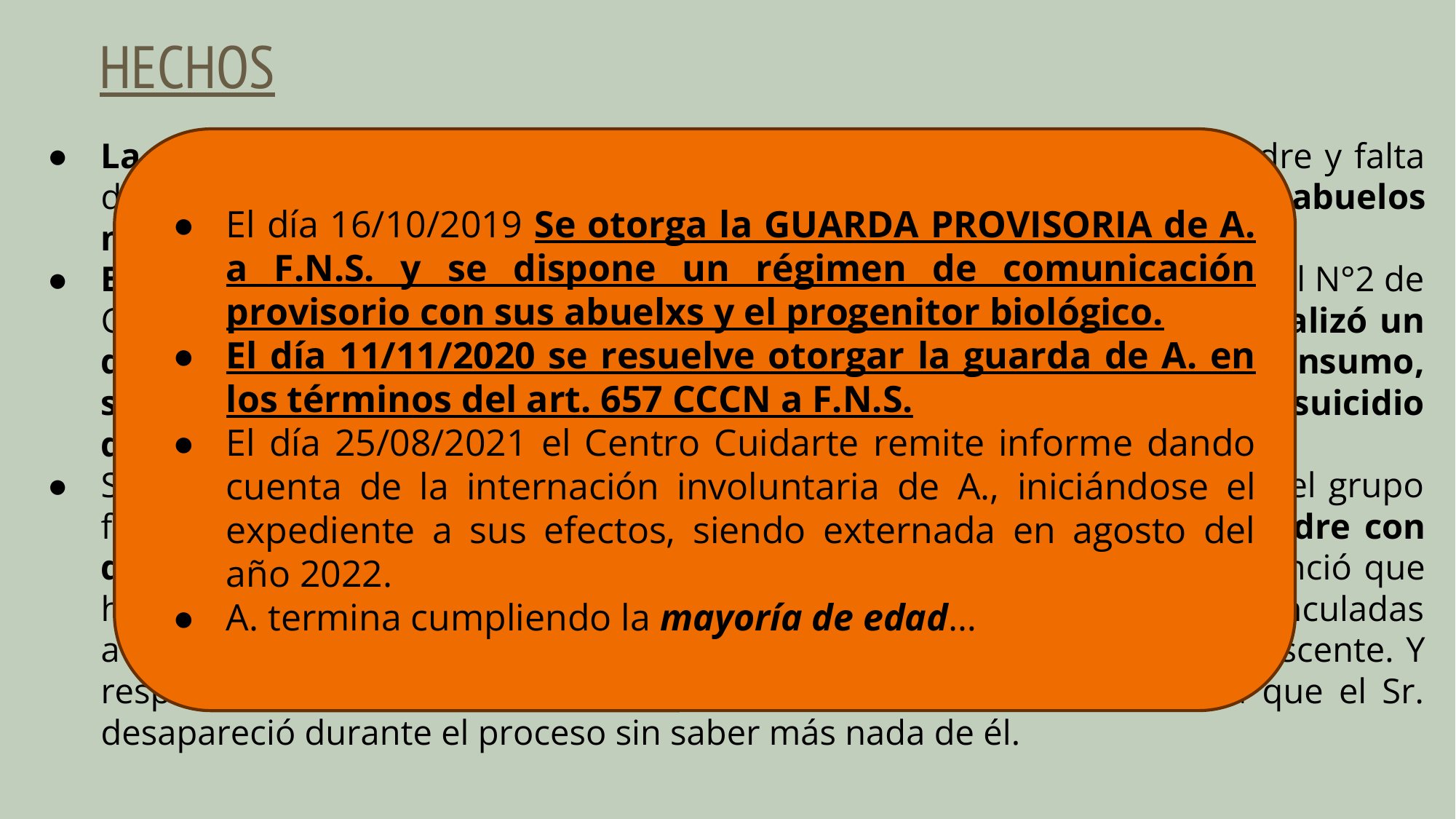

HECHOS
La adolescente A.M.M. atravesó una infancia difícil (suicidio de su madre y falta de reconocimiento por su padre biológico), por lo que convivía con sus abuelos maternos, lxs Srxs. M.C.B. y A.R.M.
El día 4/10/20219 el Hospital Pediátrico informó al Juzgado Civil y Comercial N°2 de Corrientes que la adolescente A.M.M. presentaba riesgos para si y realizó un diagnóstico en las consultas sucesivas sobre las problemáticas de consumo, sustancias psicoactivas desde temprana edad (12 años) e intentos de suicidio de A.M.M. por recibir bullying en el colegio.
Se dispone la  intervención a la Asesoría de NNA., evaluación para todo el grupo familiar, audiencia informativa, incluyendo a F.N.S. (ex pareja de la madre con quien existía un vínculo afectivo). Con respecto a lxs abuelxs se evidenció que había dificultades para lograr el cuidado eficiente de A. muchas de ellas vinculadas a la brecha generacional, lo que impedía el estricto control de la adolescente. Y respecto al padre biológico, tampoco pudo ser contenida, sumado a que el Sr. desapareció durante el proceso sin saber más nada de él.
El día 16/10/2019 Se otorga la GUARDA PROVISORIA de A. a F.N.S. y se dispone un régimen de comunicación provisorio con sus abuelxs y el progenitor biológico.
El día 11/11/2020 se resuelve otorgar la guarda de A. en los términos del art. 657 CCCN a F.N.S.
El día 25/08/2021 el Centro Cuidarte remite informe dando cuenta de la internación involuntaria de A., iniciándose el expediente a sus efectos, siendo externada en agosto del año 2022.
A. termina cumpliendo la mayoría de edad…